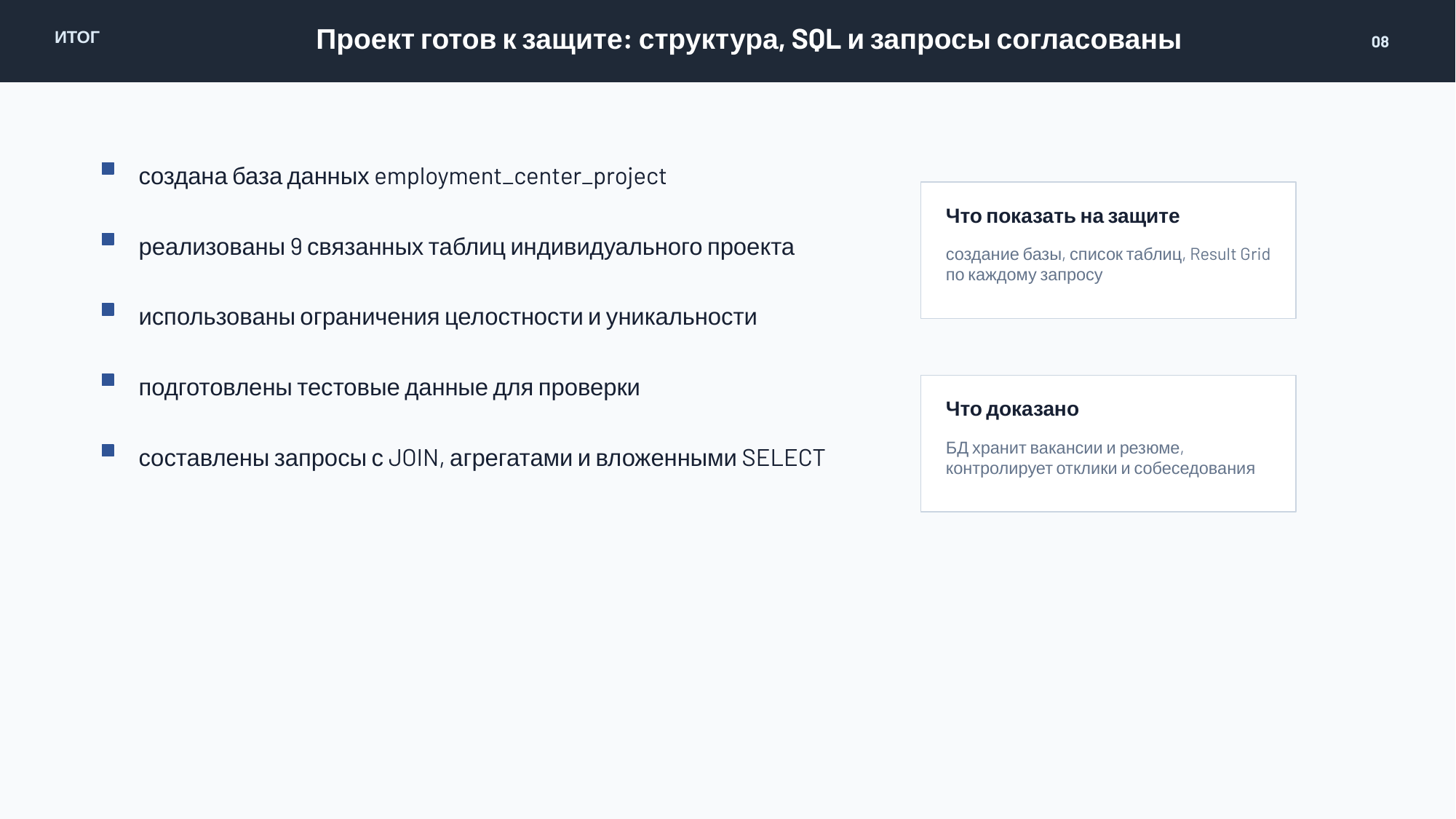

Проект готов к защите: структура, SQL и запросы согласованы
ИТОГ
08
создана база данных employment_center_project

Что показать на защите
реализованы 9 связанных таблиц индивидуального проекта

создание базы, список таблиц, Result Grid по каждому запросу
использованы ограничения целостности и уникальности

подготовлены тестовые данные для проверки

Что доказано
БД хранит вакансии и резюме, контролирует отклики и собеседования
составлены запросы с JOIN, агрегатами и вложенными SELECT